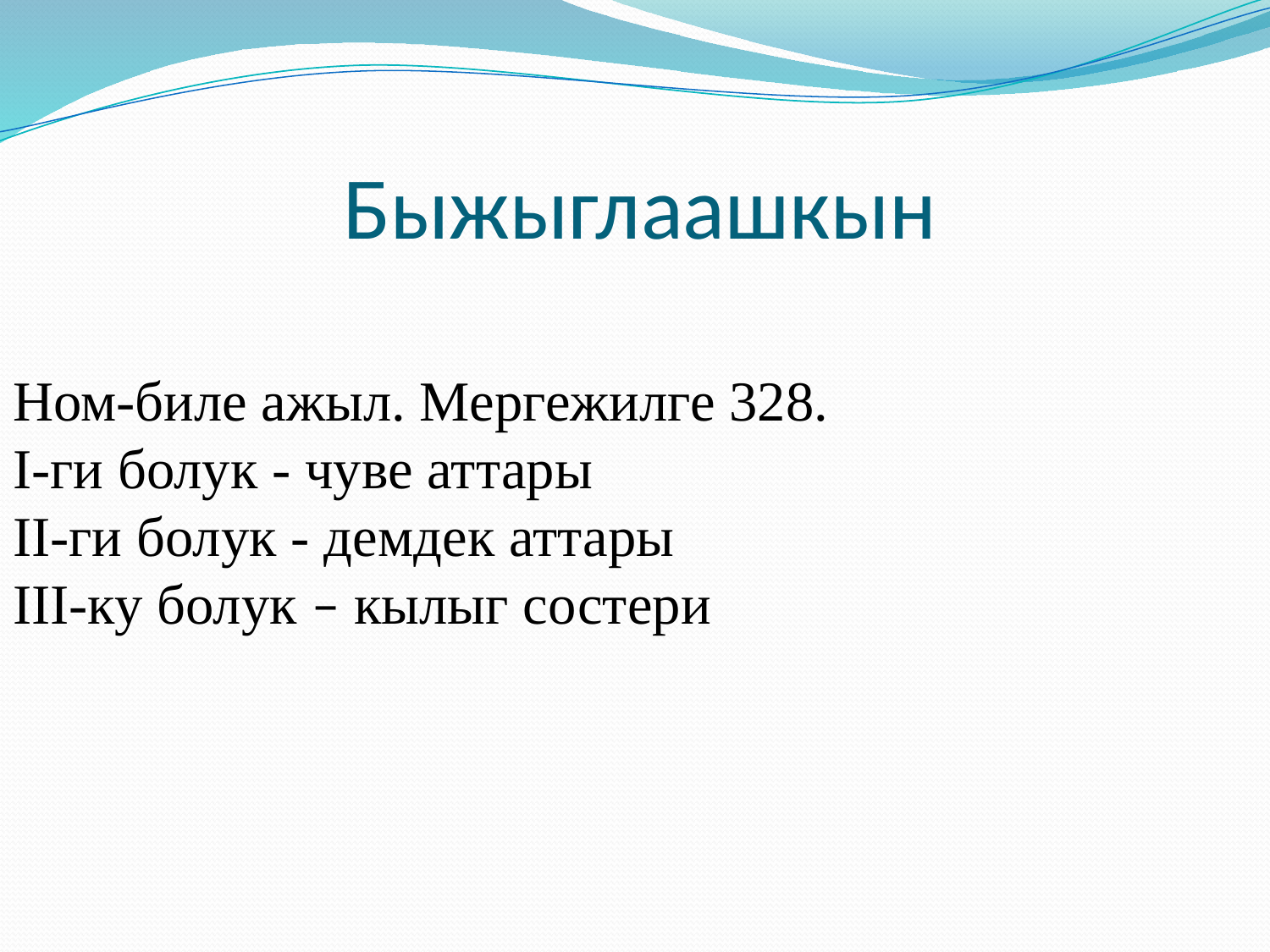

Ном-биле ажыл. Мергежилге 328.
I-ги болук - чуве аттары
II-ги болук - демдек аттары
III-ку болук – кылыг состери
# Быжыглаашкын